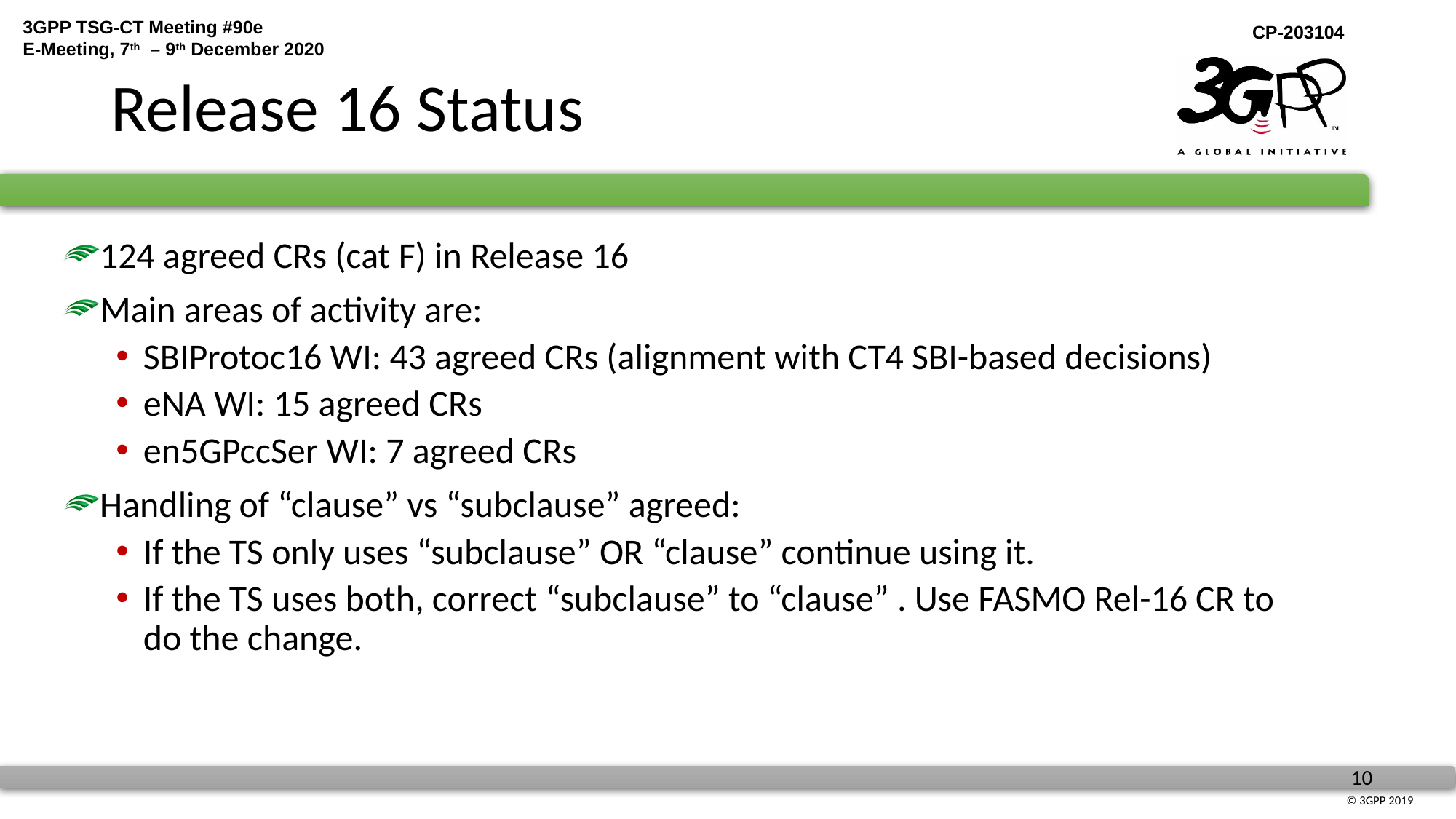

# Release 16 Status
124 agreed CRs (cat F) in Release 16
Main areas of activity are:
SBIProtoc16 WI: 43 agreed CRs (alignment with CT4 SBI-based decisions)
eNA WI: 15 agreed CRs
en5GPccSer WI: 7 agreed CRs
Handling of “clause” vs “subclause” agreed:
If the TS only uses “subclause” OR “clause” continue using it.
If the TS uses both, correct “subclause” to “clause” . Use FASMO Rel-16 CR to do the change.